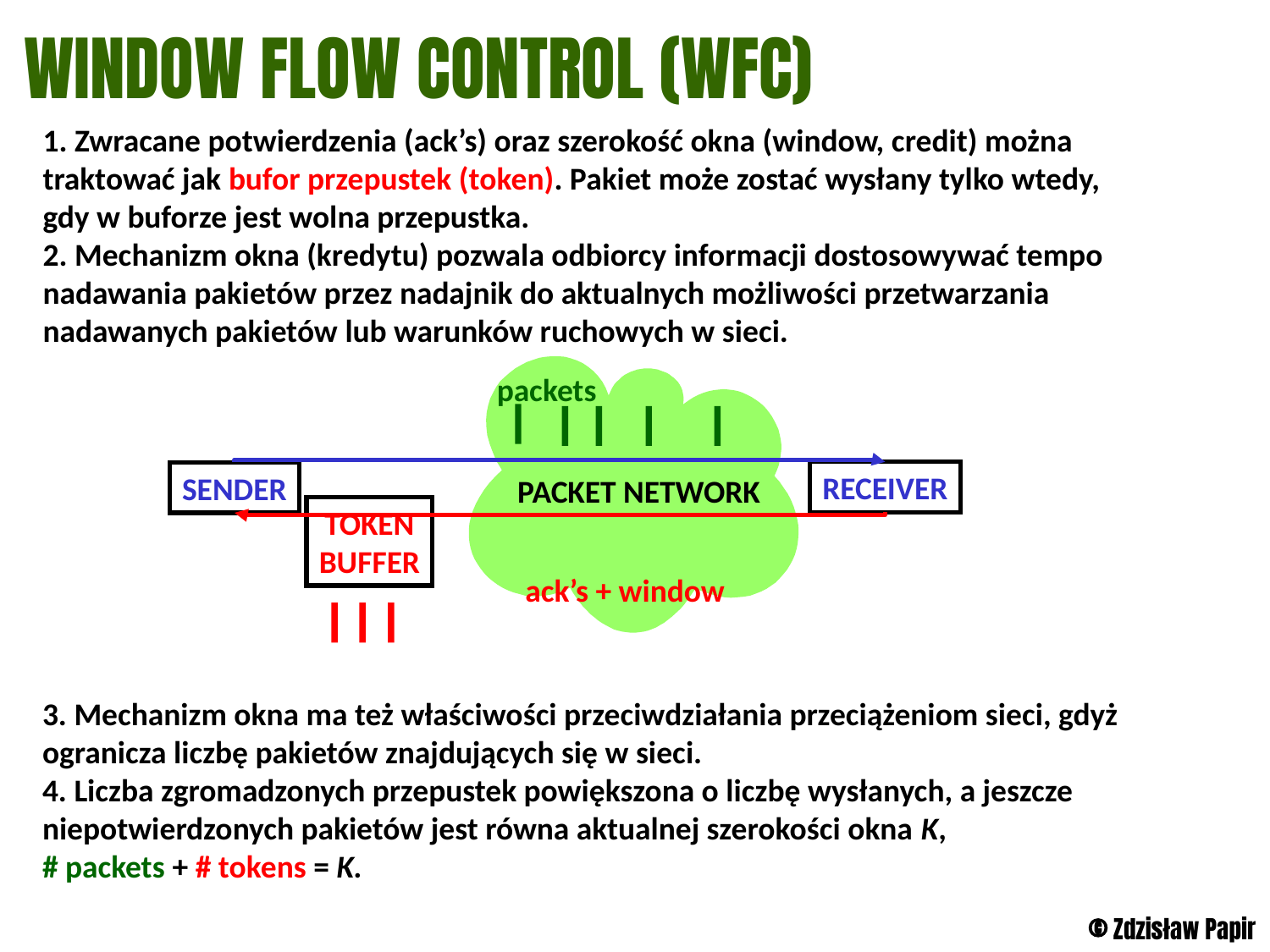

WINDOW FLOW CONTROL (WFC)
1. Zwracane potwierdzenia (ack’s) oraz szerokość okna (window, credit) można
traktować jak bufor przepustek (token). Pakiet może zostać wysłany tylko wtedy,
gdy w buforze jest wolna przepustka.
2. Mechanizm okna (kredytu) pozwala odbiorcy informacji dostosowywać tempo
nadawania pakietów przez nadajnik do aktualnych możliwości przetwarzania
nadawanych pakietów lub warunków ruchowych w sieci.

packets
RECEIVER
SENDER
PACKET NETWORK
ack’s + window

3. Mechanizm okna ma też właściwości przeciwdziałania przeciążeniom sieci, gdyż ogranicza liczbę pakietów znajdujących się w sieci.
4. Liczba zgromadzonych przepustek powiększona o liczbę wysłanych, a jeszcze niepotwierdzonych pakietów jest równa aktualnej szerokości okna K,
# packets + # tokens = K.

TOKEN
BUFFER

© Zdzisław Papir